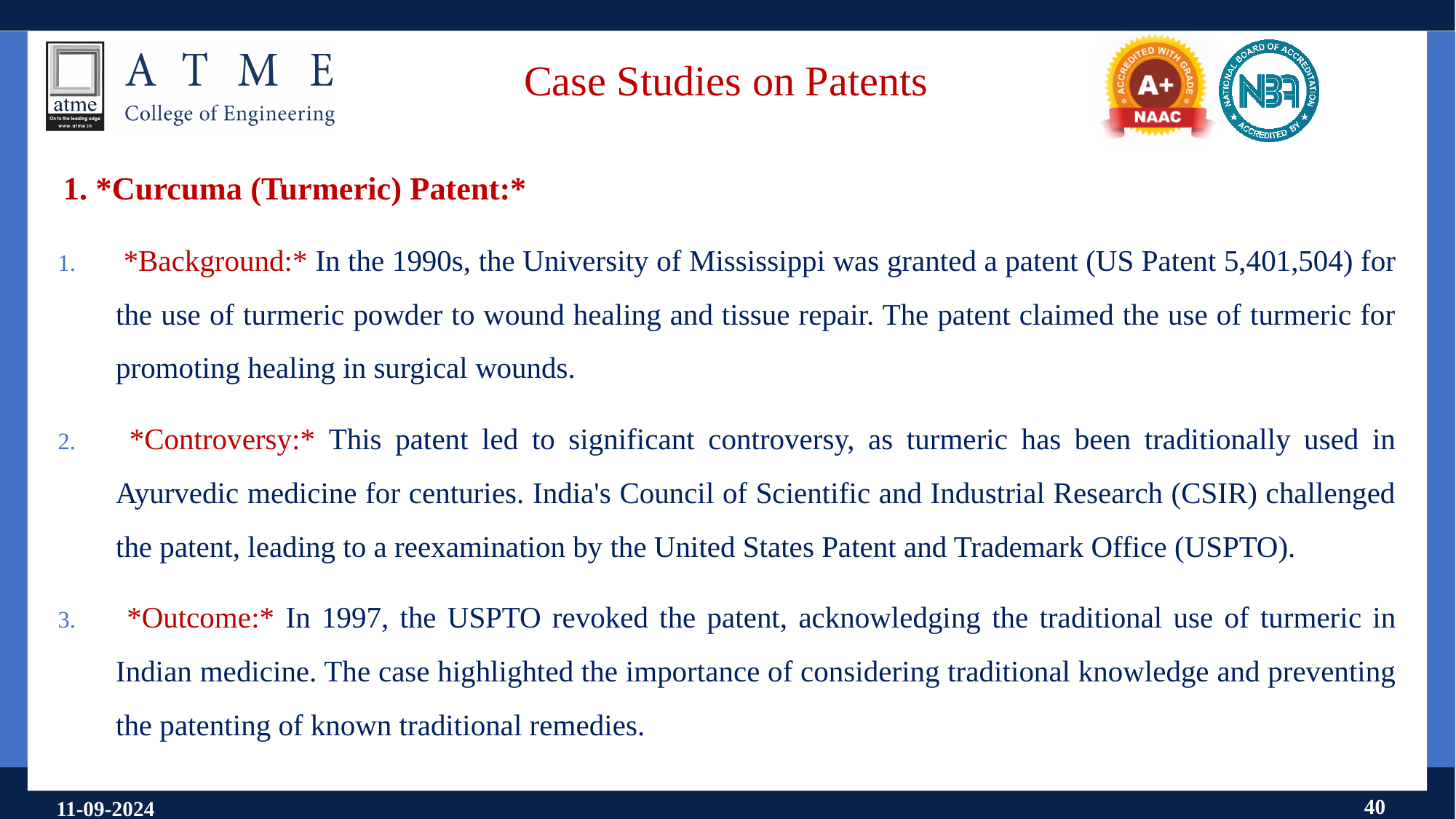

# Case Studies on Patents
1. *Curcuma (Turmeric) Patent:*
 *Background:* In the 1990s, the University of Mississippi was granted a patent (US Patent 5,401,504) for the use of turmeric powder to wound healing and tissue repair. The patent claimed the use of turmeric for promoting healing in surgical wounds.
 *Controversy:* This patent led to significant controversy, as turmeric has been traditionally used in Ayurvedic medicine for centuries. India's Council of Scientific and Industrial Research (CSIR) challenged the patent, leading to a reexamination by the United States Patent and Trademark Office (USPTO).
 *Outcome:* In 1997, the USPTO revoked the patent, acknowledging the traditional use of turmeric in Indian medicine. The case highlighted the importance of considering traditional knowledge and preventing the patenting of known traditional remedies.
40
11-09-2024